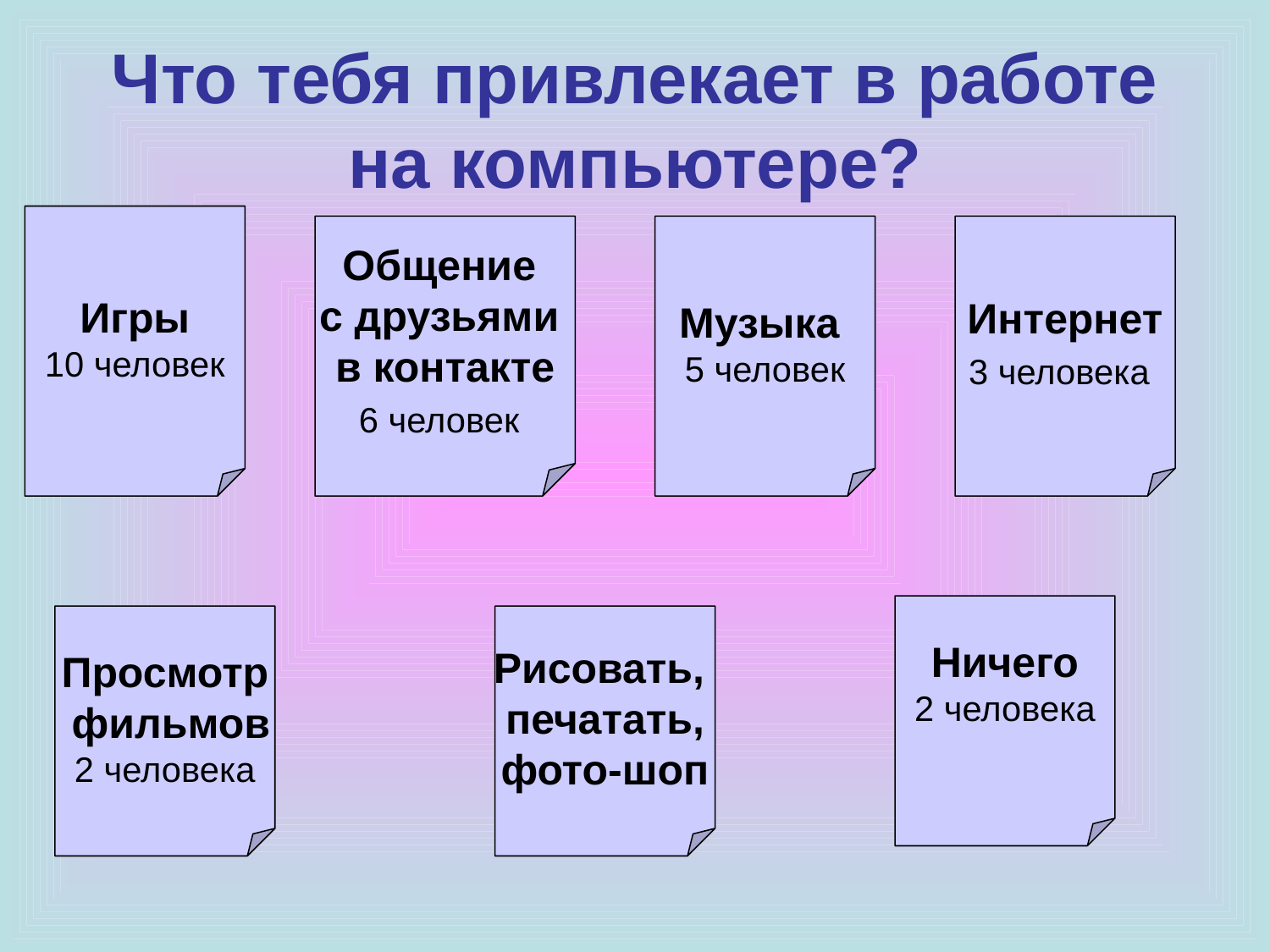

# Что тебя привлекает в работе на компьютере?
Игры
10 человек
Общение
с друзьями
в контакте
6 человек
Музыка
5 человек
Интернет
3 человека
Ничего
2 человека

Просмотр
 фильмов
2 человека
Рисовать,
печатать,
фото-шоп